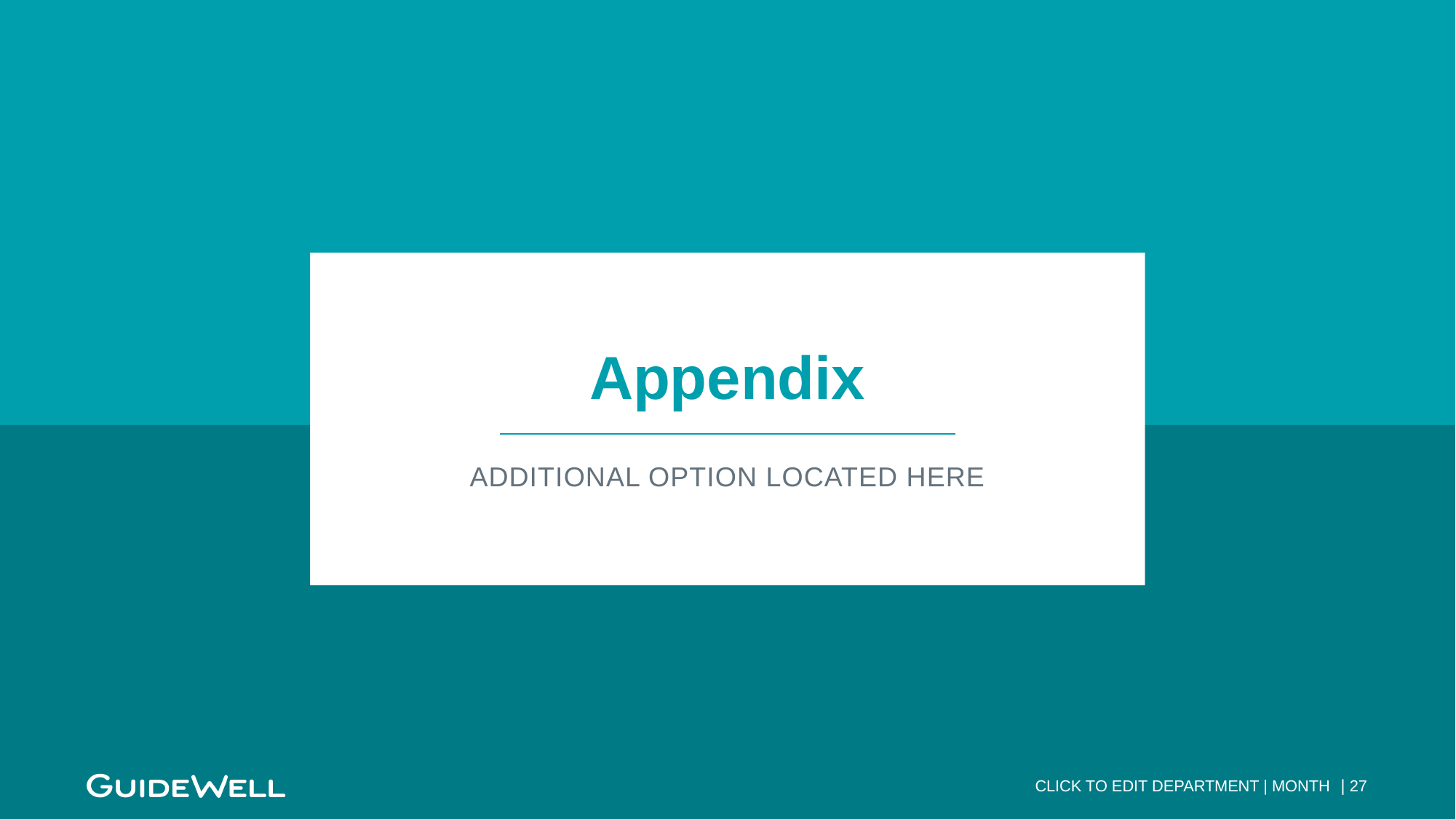

Appendix
Type section title here

ADDITIONAL OPTION LOCATED HERE